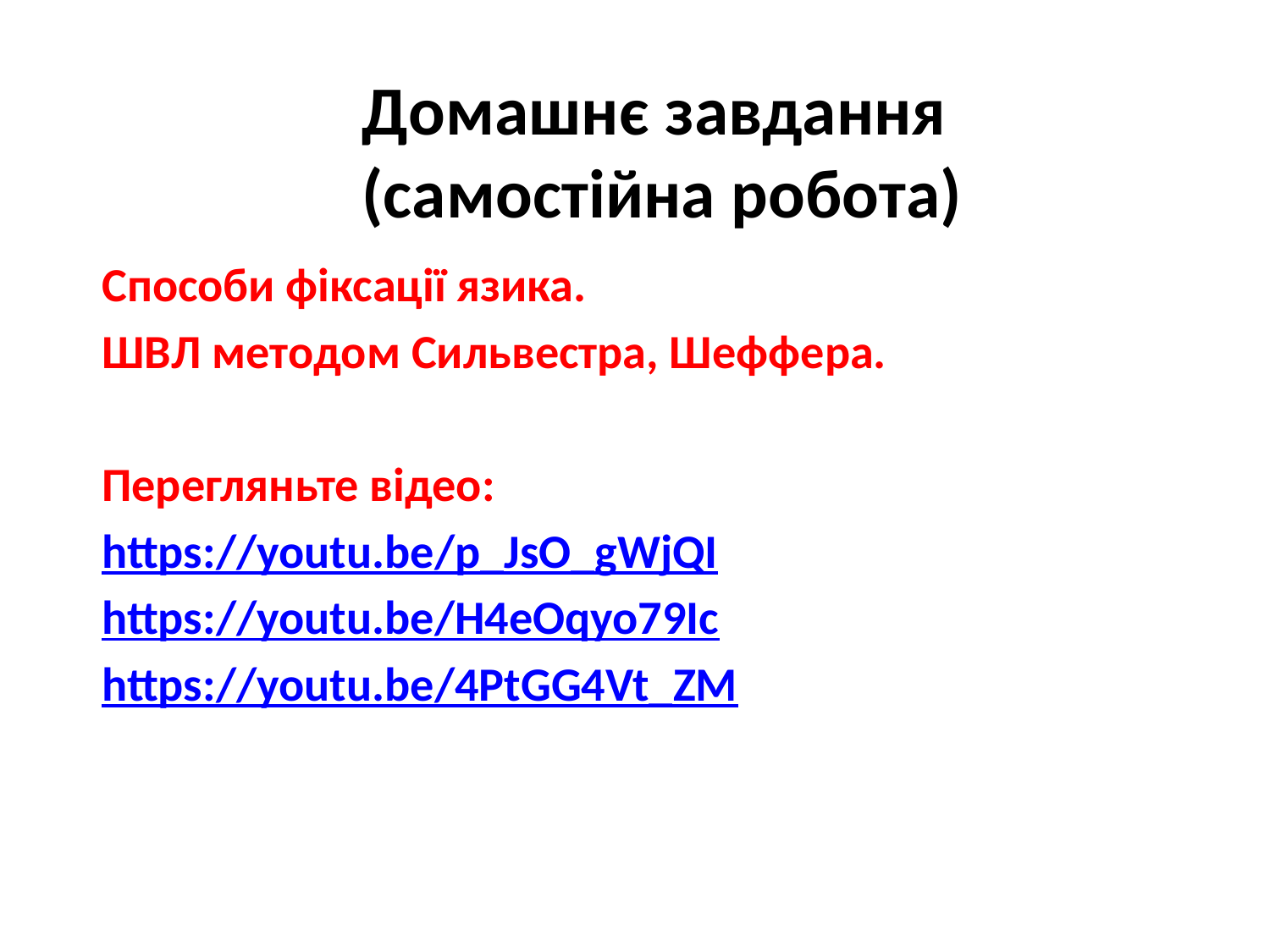

Домашнє завдання
(самостійна робота)
Способи фіксації язика.
ШВЛ методом Сильвестра, Шеффера.

Перегляньте відео:
https://youtu.be/p_JsO_gWjQI
https://youtu.be/H4eOqyo79Ic
https://youtu.be/4PtGG4Vt_ZM